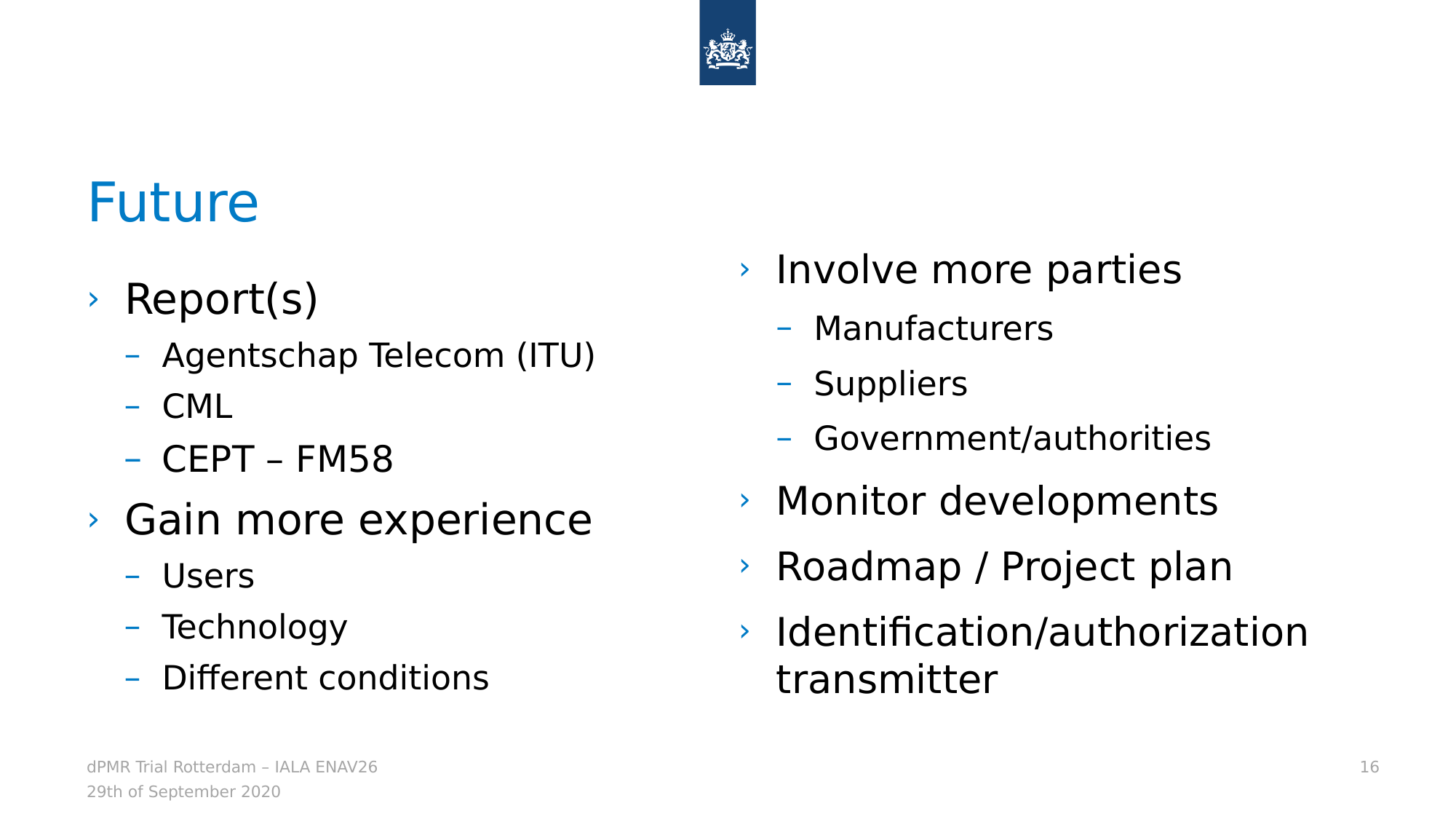

# Future
Involve more parties
Manufacturers
Suppliers
Government/authorities
Monitor developments
Roadmap / Project plan
Identification/authorization transmitter
Report(s)
Agentschap Telecom (ITU)
CML
CEPT – FM58
Gain more experience
Users
Technology
Different conditions
dPMR Trial Rotterdam – IALA ENAV26
16
29th of September 2020